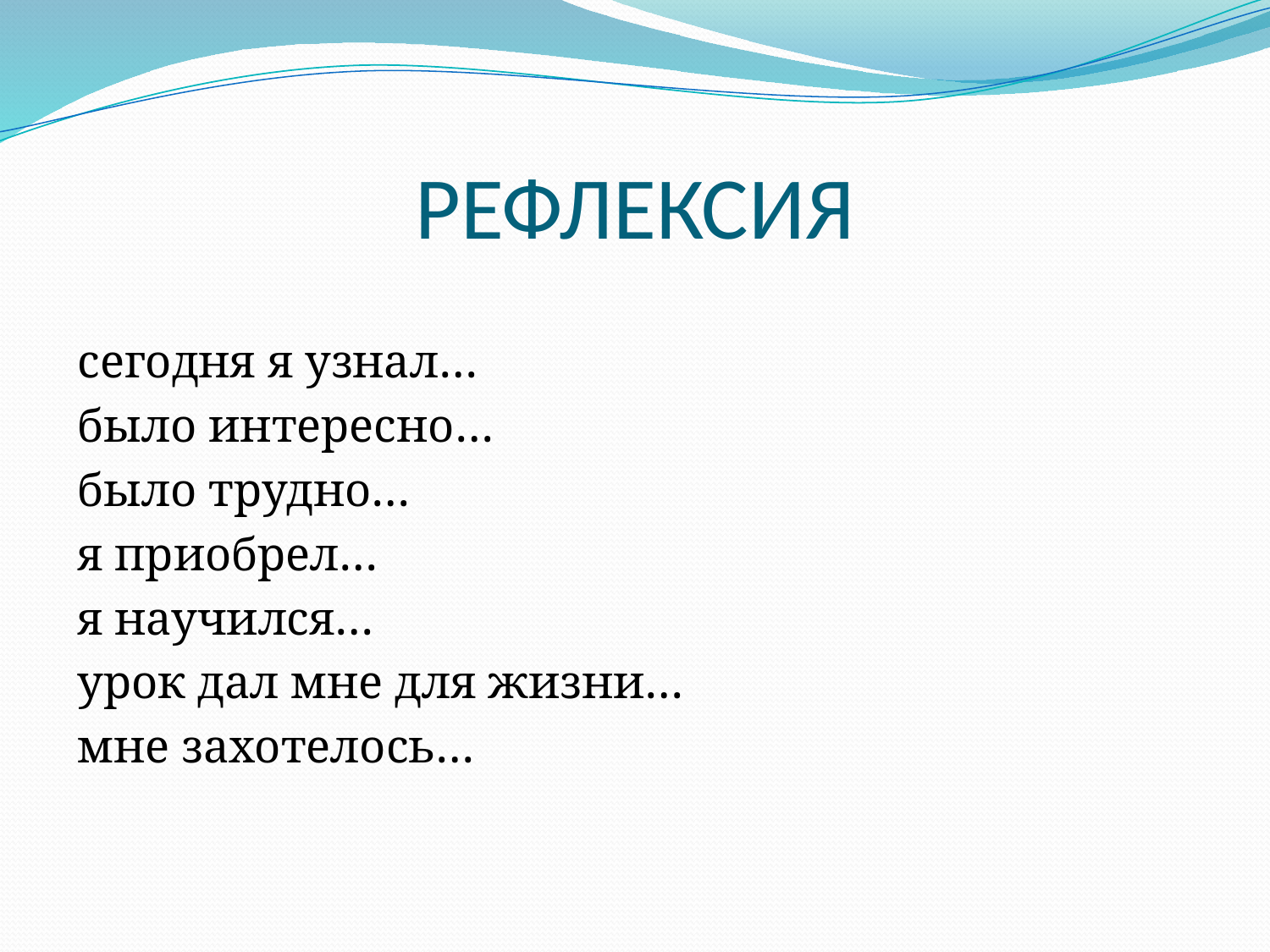

# РЕФЛЕКСИЯ
сегодня я узнал…
было интересно…
было трудно…
я приобрел…
я научился…
урок дал мне для жизни…
мне захотелось…